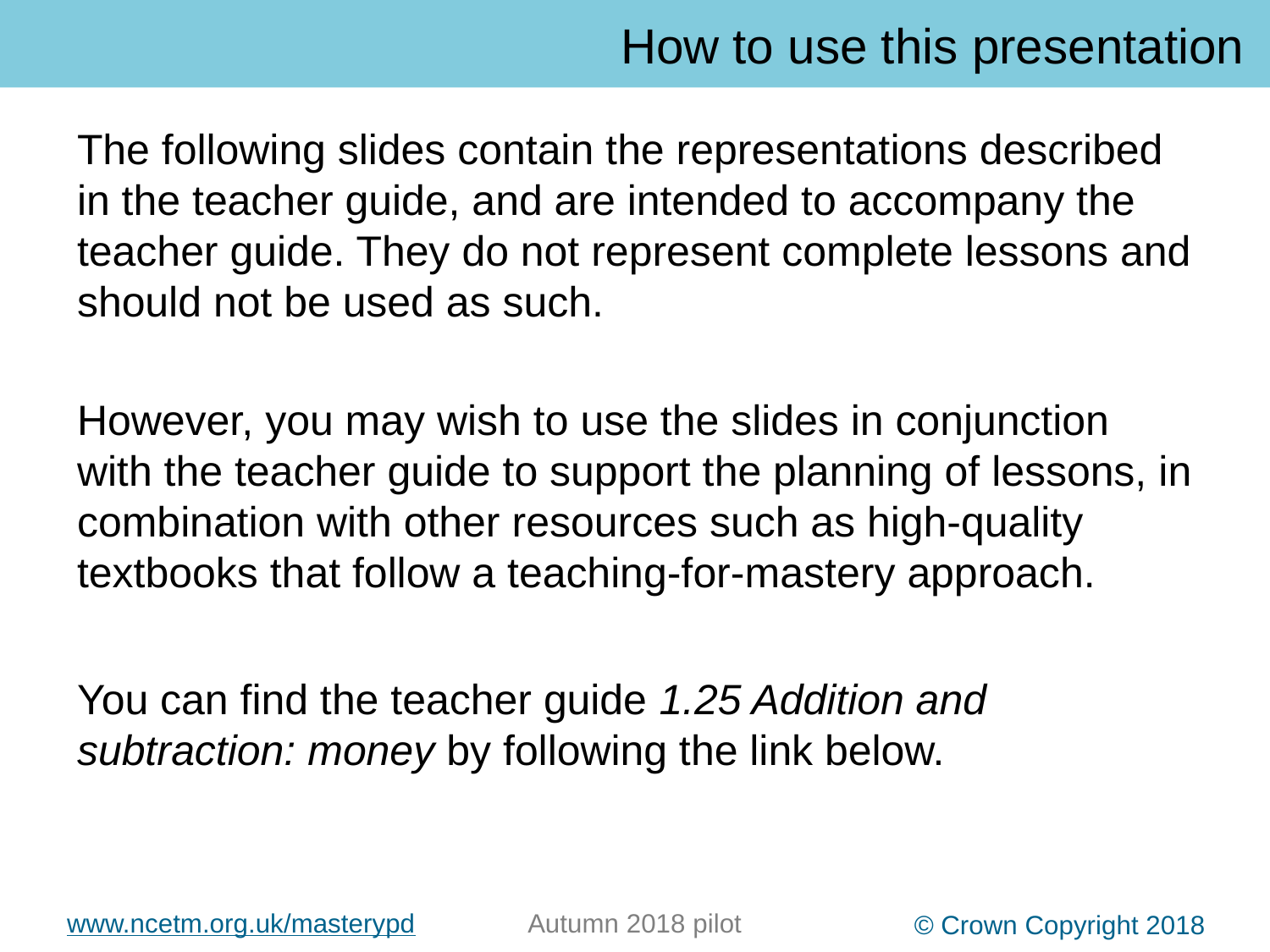

How to use this presentation
You can find the teacher guide 1.25 Addition and subtraction: money by following the link below.